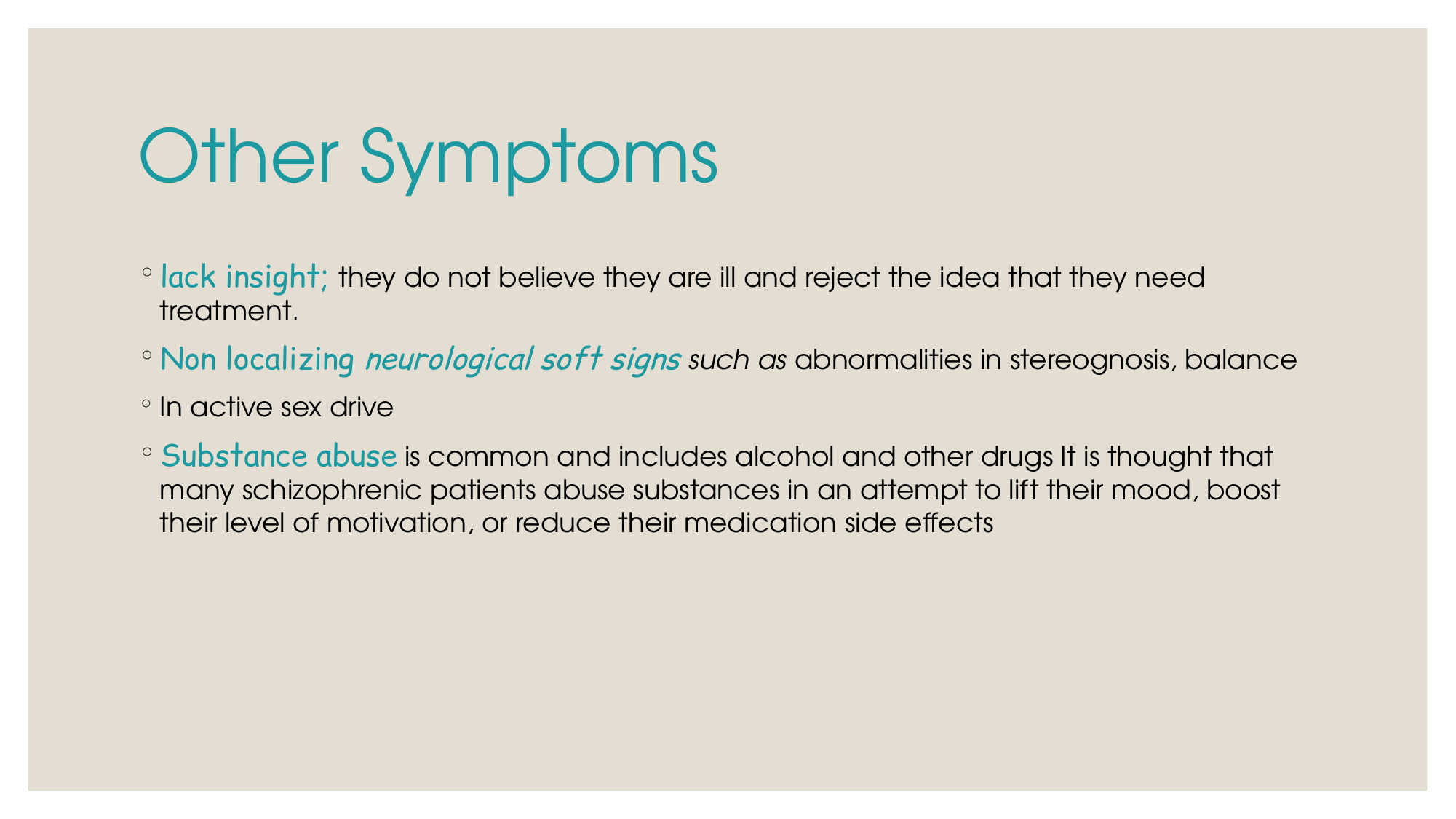

# Other Symptoms
lack insight; they do not believe they are ill and reject the idea that they need treatment.
Non localizing neurological soft signs such as abnormalities in stereognosis, balance
In active sex drive
Substance abuse is common and includes alcohol and other drugs It is thought that many schizophrenic patients abuse substances in an attempt to lift their mood, boost their level of motivation, or reduce their medication side effects